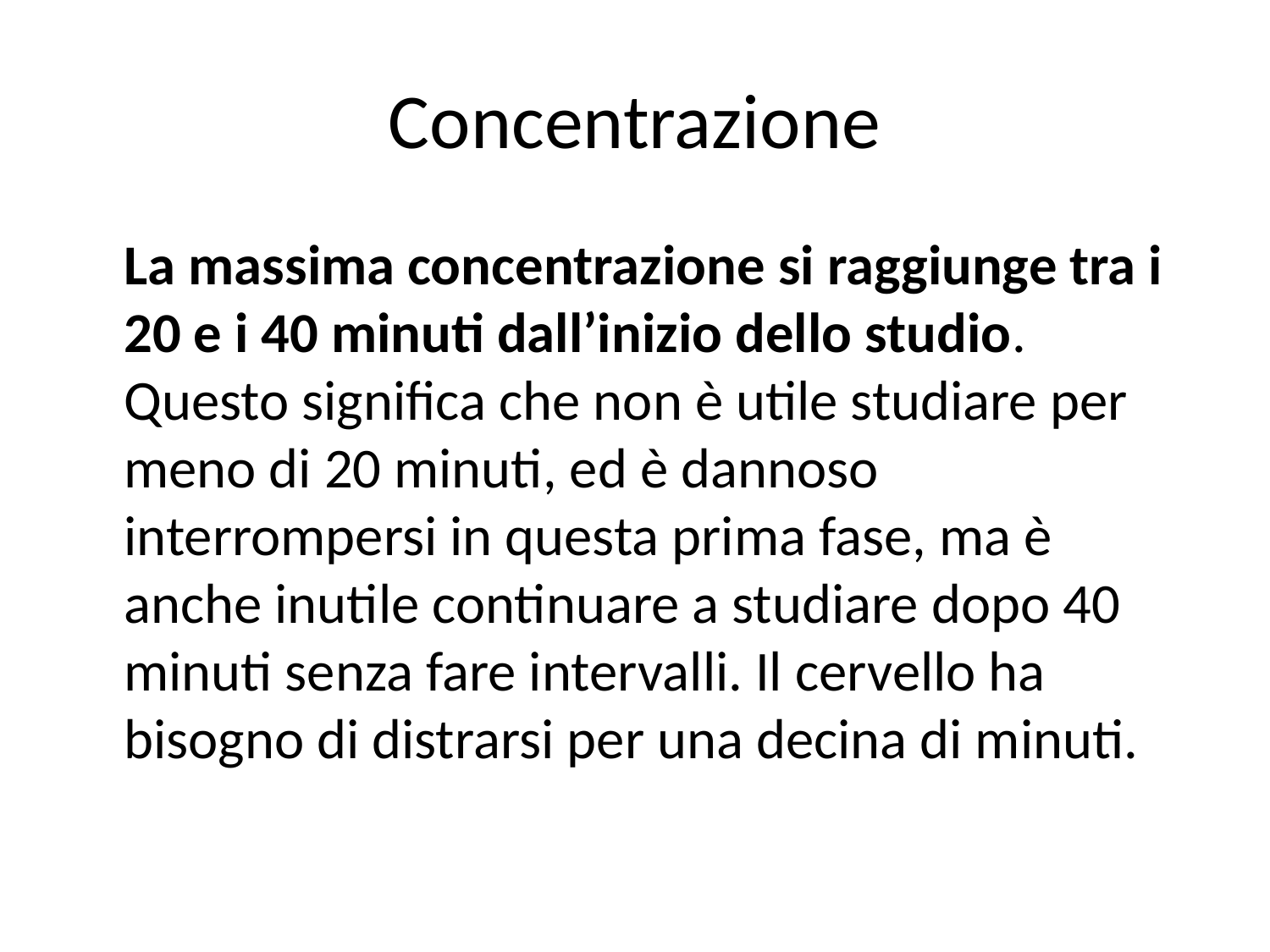

# Concentrazione
	La massima concentrazione si raggiunge tra i 20 e i 40 minuti dall’inizio dello studio. Questo significa che non è utile studiare per meno di 20 minuti, ed è dannoso interrompersi in questa prima fase, ma è anche inutile continuare a studiare dopo 40 minuti senza fare intervalli. Il cervello ha bisogno di distrarsi per una decina di minuti.